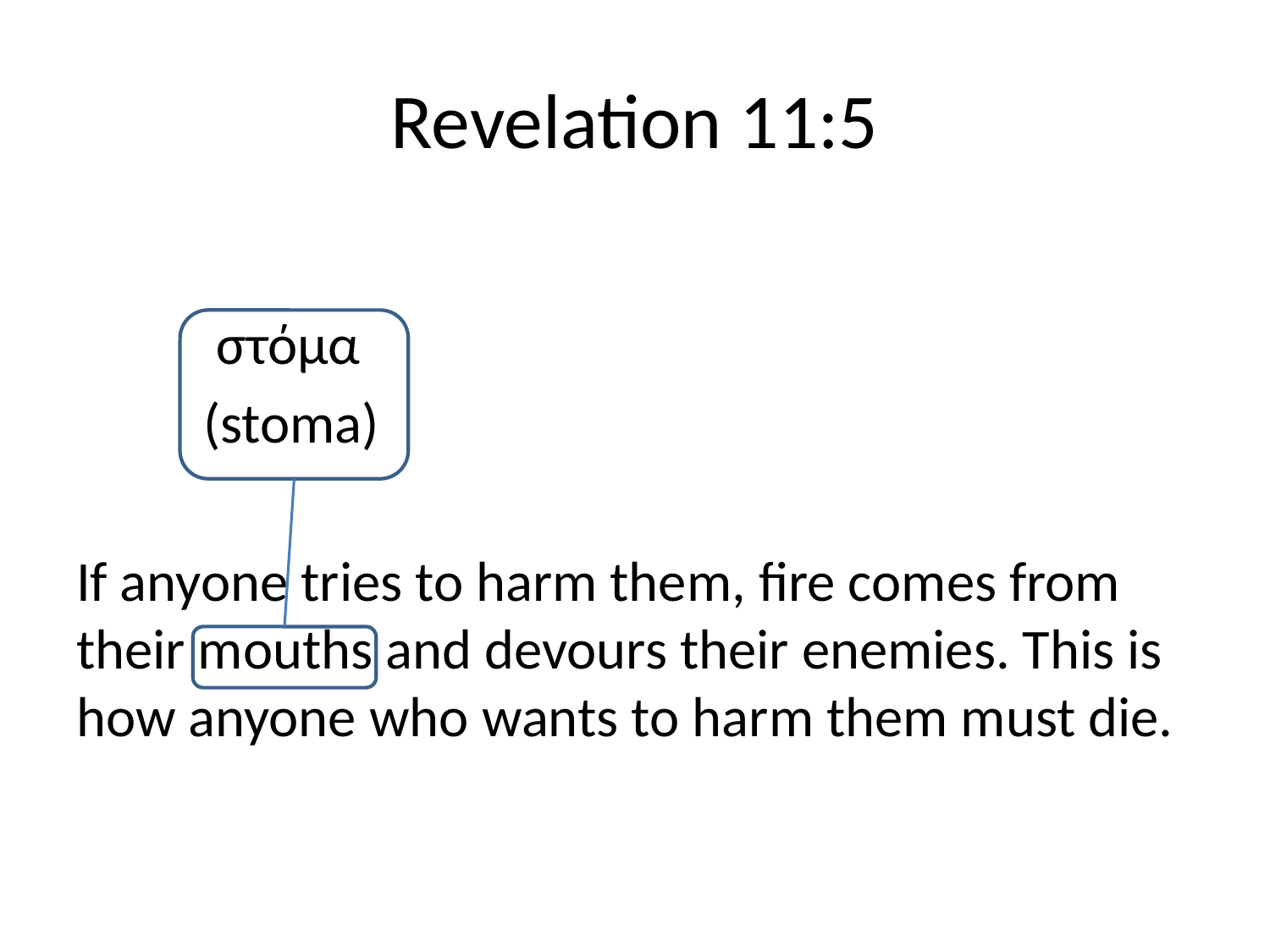

# Revelation 11:5

	 στόμα
	(stoma)

If anyone tries to harm them, fire comes from their mouths and devours their enemies. This is how anyone who wants to harm them must die.